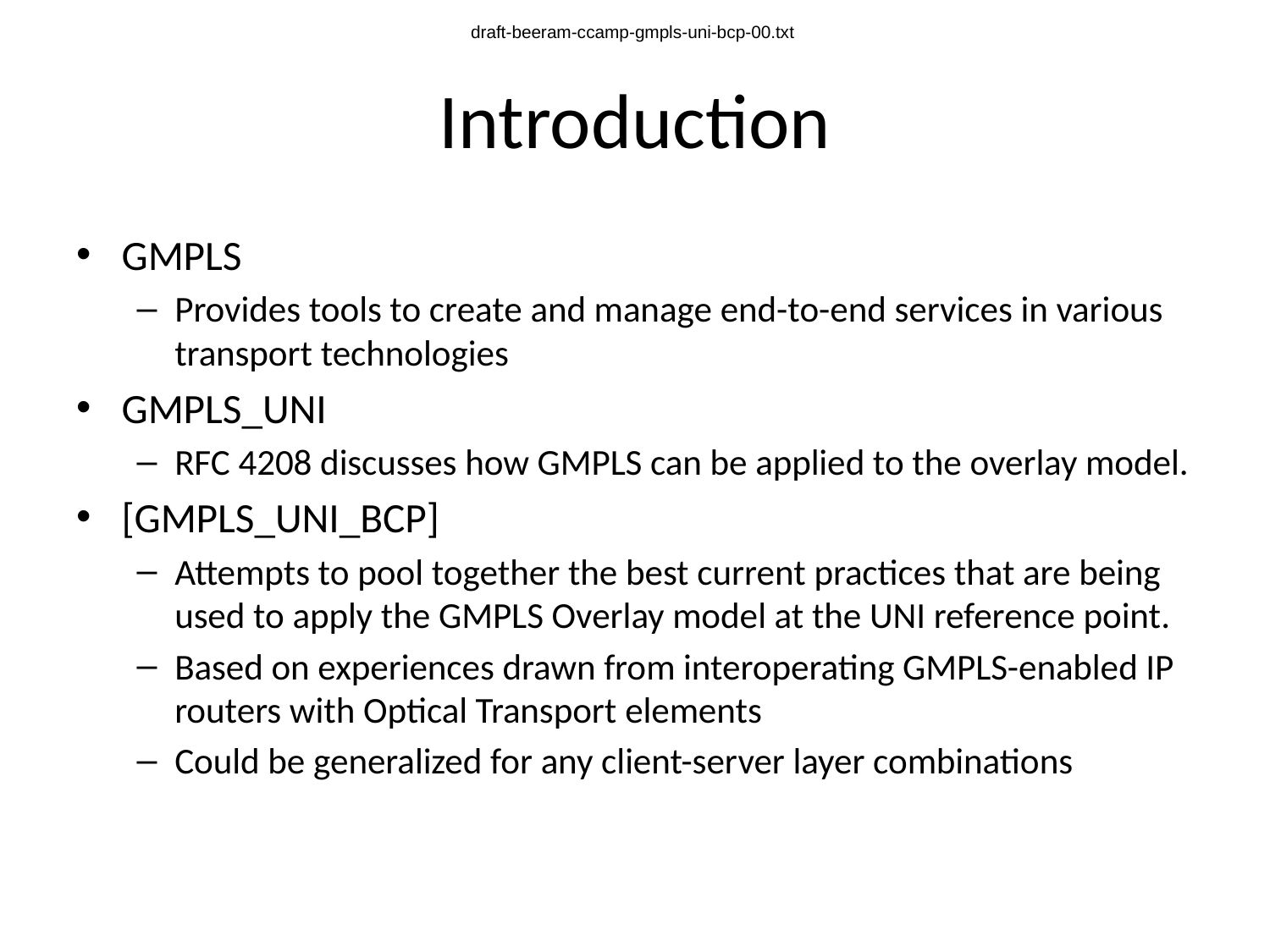

draft-beeram-ccamp-gmpls-uni-bcp-00.txt
# Introduction
GMPLS
Provides tools to create and manage end-to-end services in various transport technologies
GMPLS_UNI
RFC 4208 discusses how GMPLS can be applied to the overlay model.
[GMPLS_UNI_BCP]
Attempts to pool together the best current practices that are being used to apply the GMPLS Overlay model at the UNI reference point.
Based on experiences drawn from interoperating GMPLS-enabled IP routers with Optical Transport elements
Could be generalized for any client-server layer combinations